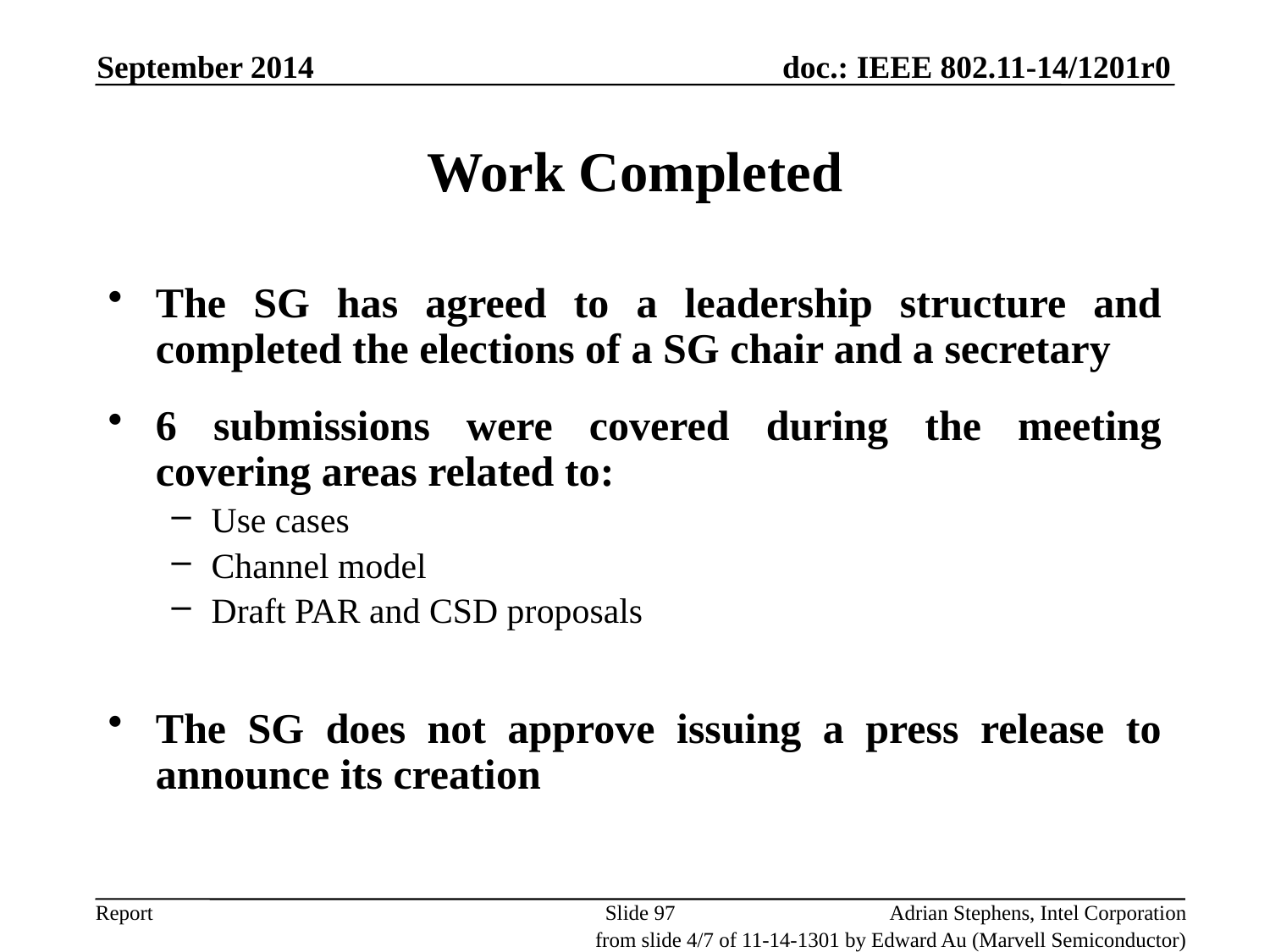

September 2014
# Work Completed
The SG has agreed to a leadership structure and completed the elections of a SG chair and a secretary
6 submissions were covered during the meeting covering areas related to:
Use cases
Channel model
Draft PAR and CSD proposals

The SG does not approve issuing a press release to announce its creation

Slide 97
Adrian Stephens, Intel Corporation
from slide 4/7 of 11-14-1301 by Edward Au (Marvell Semiconductor)